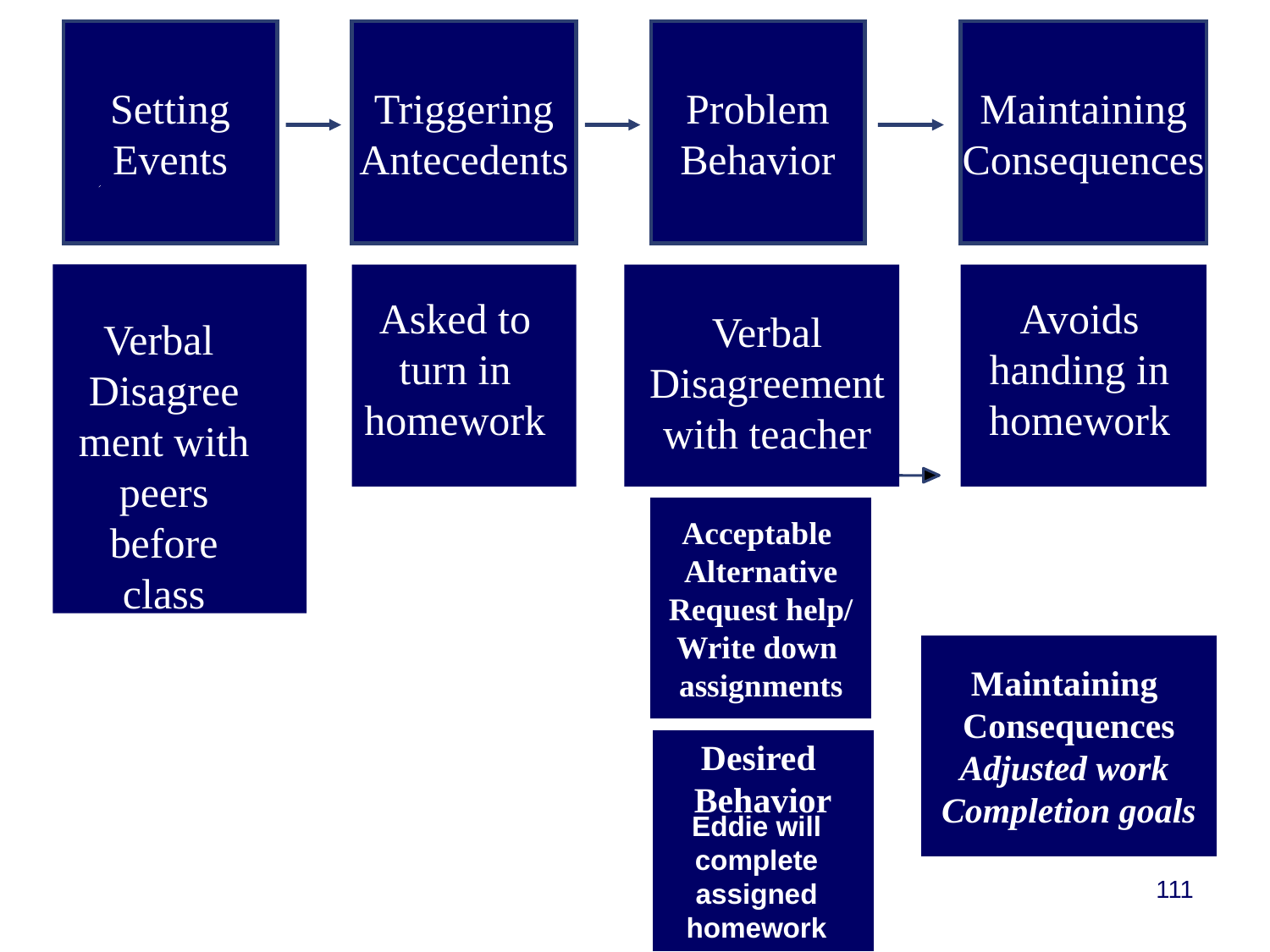

Setting
Events
Triggering
Antecedents
Problem
Behavior
Maintaining
Consequences

Asked to turn in homework
Avoids handing in homework

Verbal Disagreement with teacher
Verbal
Disagreement with peers before class

Acceptable
Alternative
Request help/
Write down
assignments
Maintaining
Consequences
Adjusted work
Completion goals
Desired
Behavior

Eddie will complete assigned homework
111